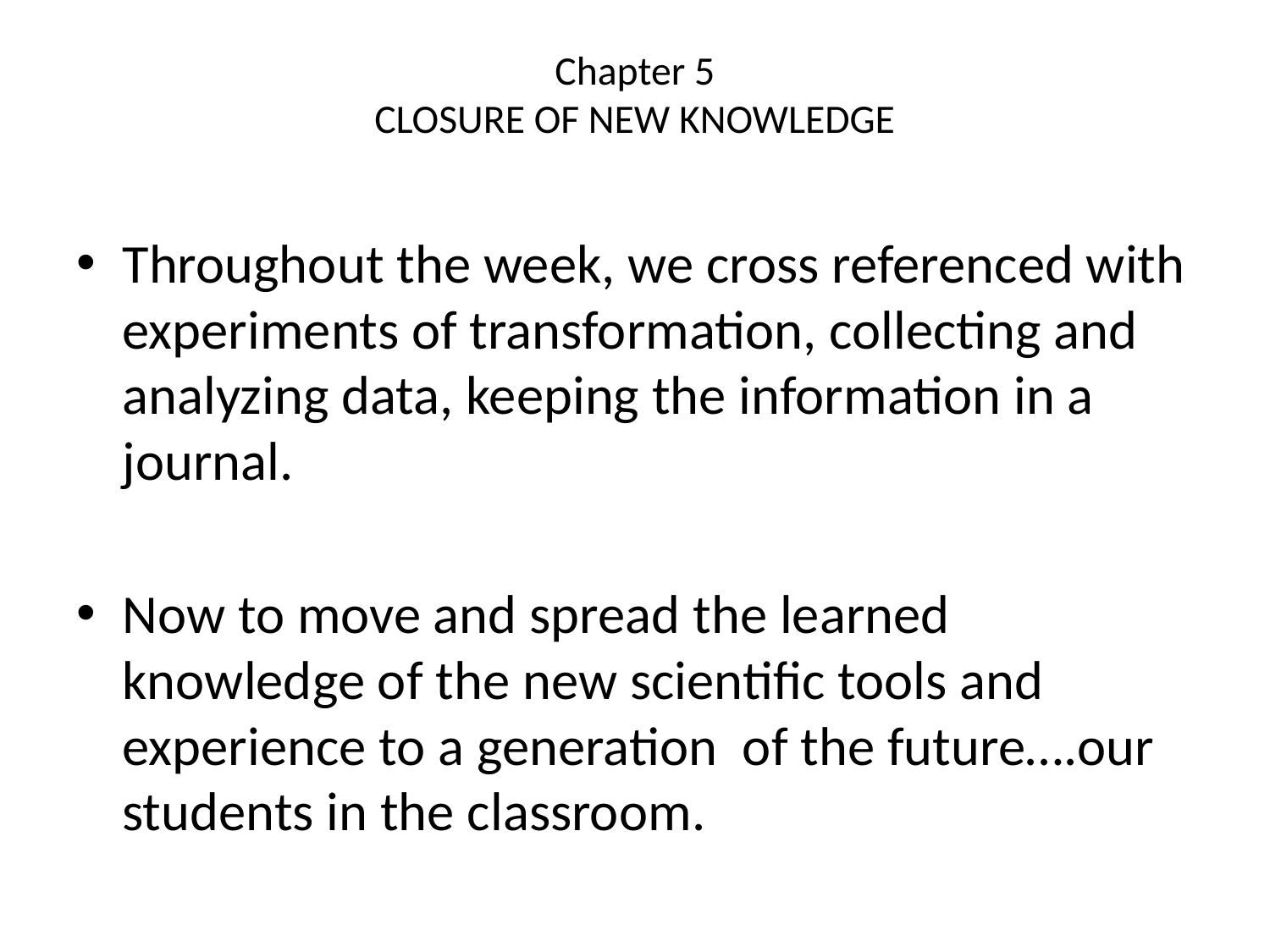

# Chapter 5 CLOSURE OF NEW KNOWLEDGE
Throughout the week, we cross referenced with experiments of transformation, collecting and analyzing data, keeping the information in a journal.

Now to move and spread the learned knowledge of the new scientific tools and experience to a generation  of the future….our students in the classroom.